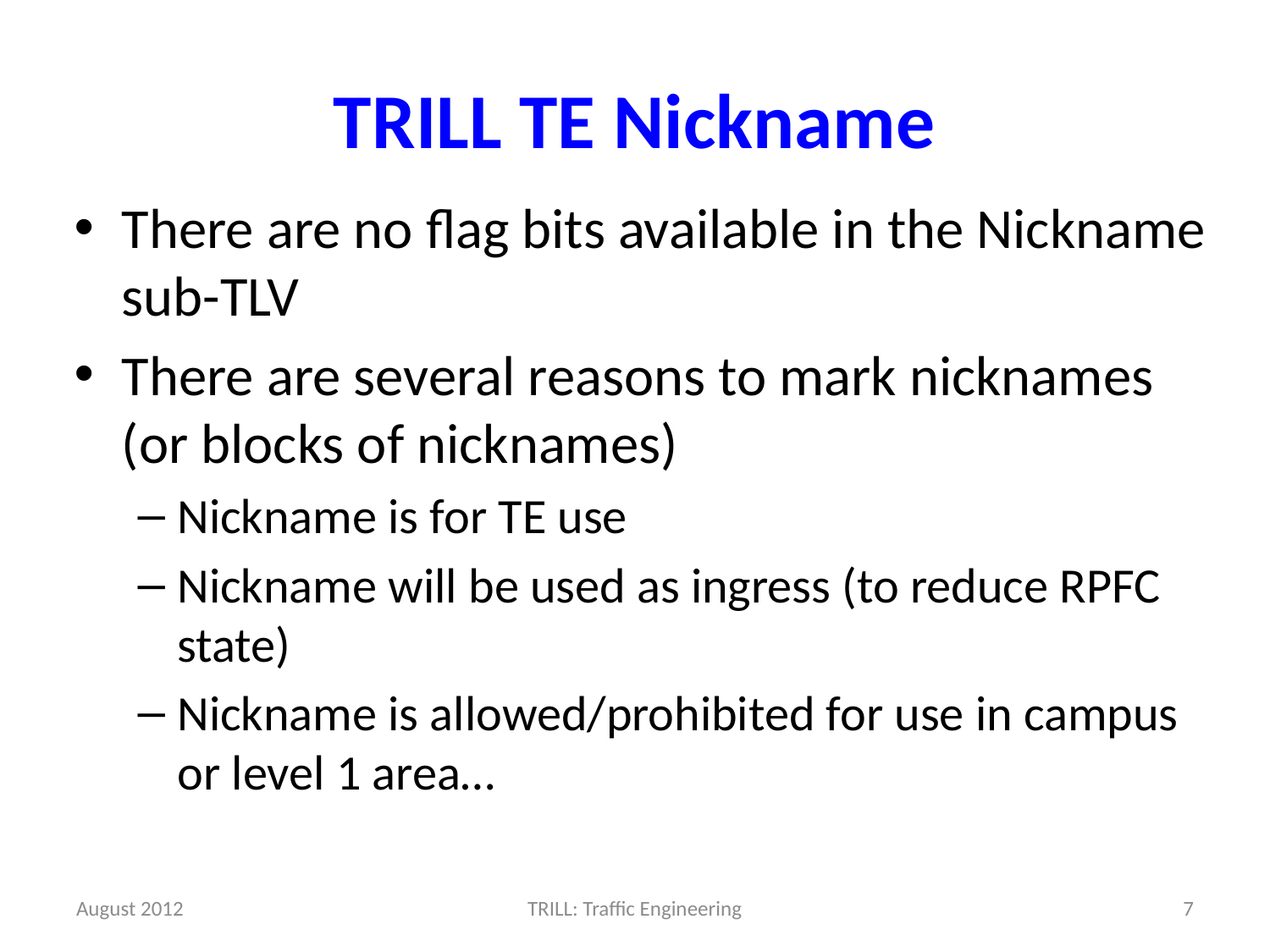

# TRILL TE Nickname
There are no flag bits available in the Nickname sub-TLV
There are several reasons to mark nicknames (or blocks of nicknames)
Nickname is for TE use
Nickname will be used as ingress (to reduce RPFC state)
Nickname is allowed/prohibited for use in campus or level 1 area…
August 2012
TRILL: Traffic Engineering
7